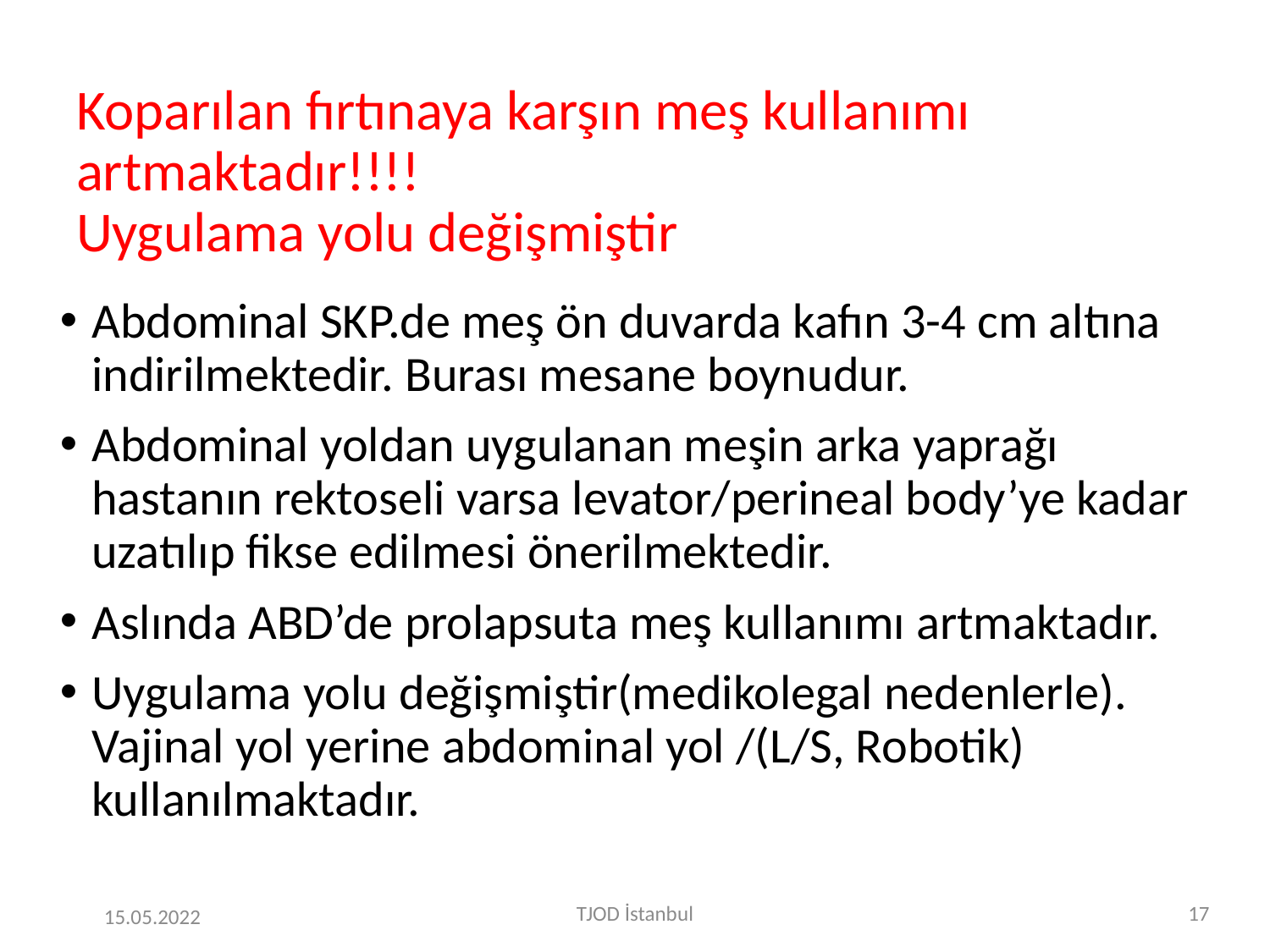

# Koparılan fırtınaya karşın meş kullanımı artmaktadır!!!! Uygulama yolu değişmiştir
Abdominal SKP.de meş ön duvarda kafın 3-4 cm altına indirilmektedir. Burası mesane boynudur.
Abdominal yoldan uygulanan meşin arka yaprağı hastanın rektoseli varsa levator/perineal body’ye kadar uzatılıp fikse edilmesi önerilmektedir.
Aslında ABD’de prolapsuta meş kullanımı artmaktadır.
Uygulama yolu değişmiştir(medikolegal nedenlerle). Vajinal yol yerine abdominal yol /(L/S, Robotik) kullanılmaktadır.
TJOD İstanbul
17
15.05.2022